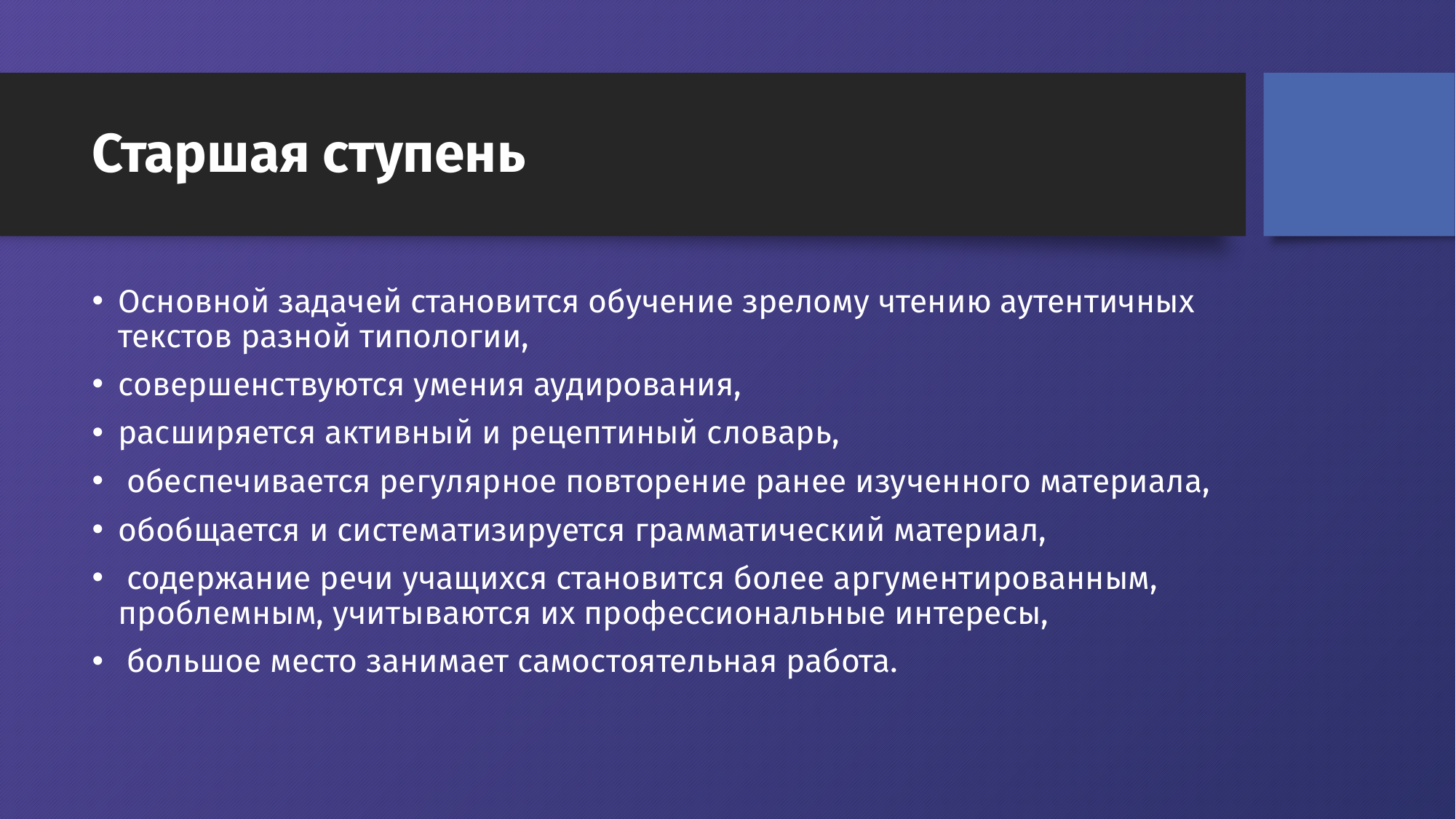

# Старшая ступень
Основной задачей становится обучение зрелому чтению аутентичных текстов разной типологии,
совершенствуются умения аудирования,
расширяется активный и рецептиный словарь,
 обеспечивается регулярное повторение ранее изученного материала,
обобщается и систематизируется грамматический материал,
 содержание речи учащихся становится более аргументированным, проблемным, учитываются их профессиональные интересы,
 большое место занимает самостоятельная работа.